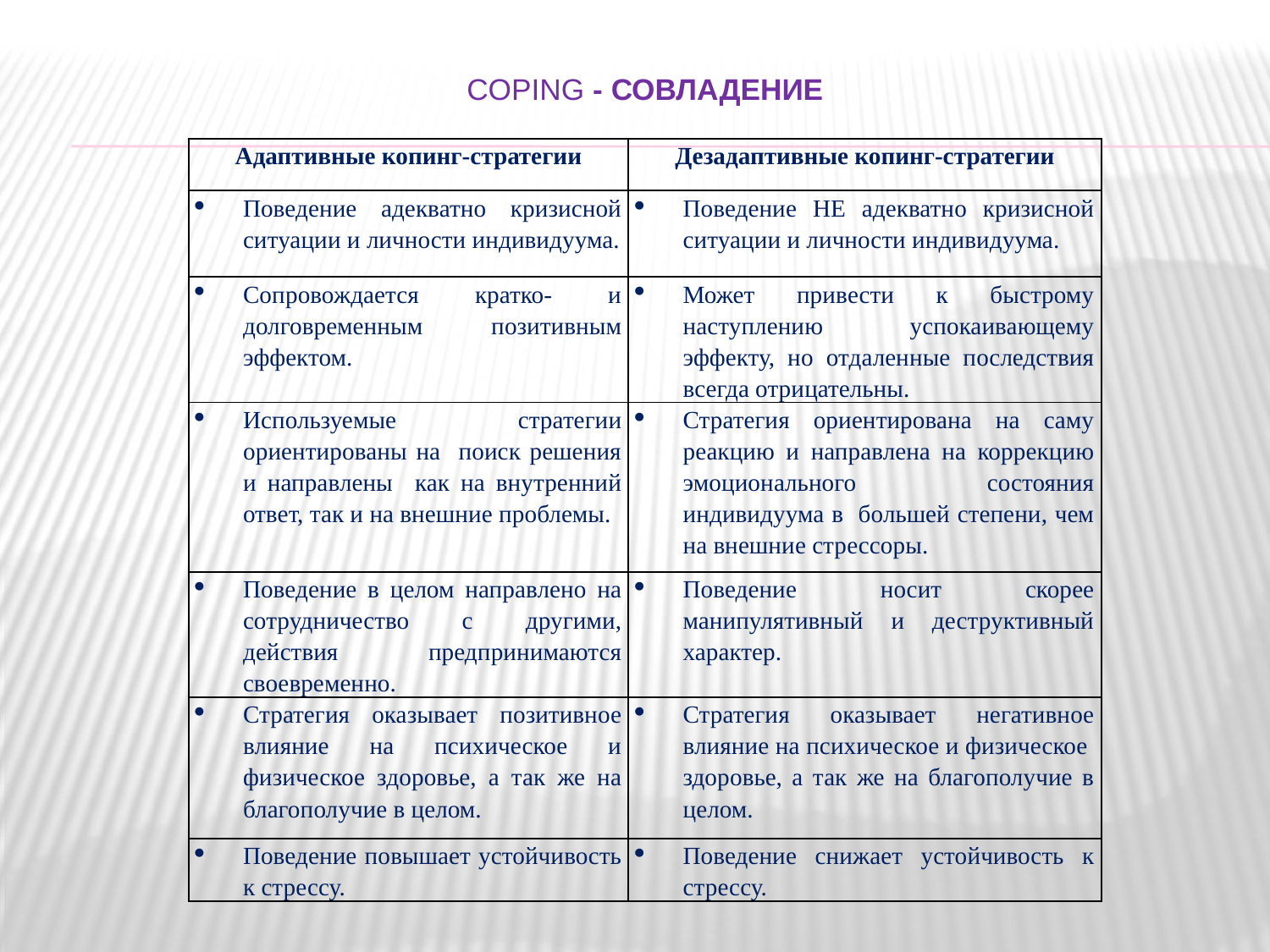

# coping - совладение
| Адаптивные копинг-стратегии | Дезадаптивные копинг-стратегии |
| --- | --- |
| Поведение адекватно кризисной ситуации и личности индивидуума. | Поведение НЕ адекватно кризисной ситуации и личности индивидуума. |
| Сопровождается кратко- и долговременным позитивным эффектом. | Может привести к быстрому наступлению успокаивающему эффекту, но отдаленные последствия всегда отрицательны. |
| Используемые стратегии ориентированы на поиск решения и направлены как на внутренний ответ, так и на внешние проблемы. | Стратегия ориентирована на саму реакцию и направлена на коррекцию эмоционального состояния индивидуума в большей степени, чем на внешние стрессоры. |
| Поведение в целом направлено на сотрудничество с другими, действия предпринимаются своевременно. | Поведение носит скорее манипулятивный и деструктивный характер. |
| Стратегия оказывает позитивное влияние на психическое и физическое здоровье, а так же на благополучие в целом. | Стратегия оказывает негативное влияние на психическое и физическое здоровье, а так же на благополучие в целом. |
| Поведение повышает устойчивость к стрессу. | Поведение снижает устойчивость к стрессу. |